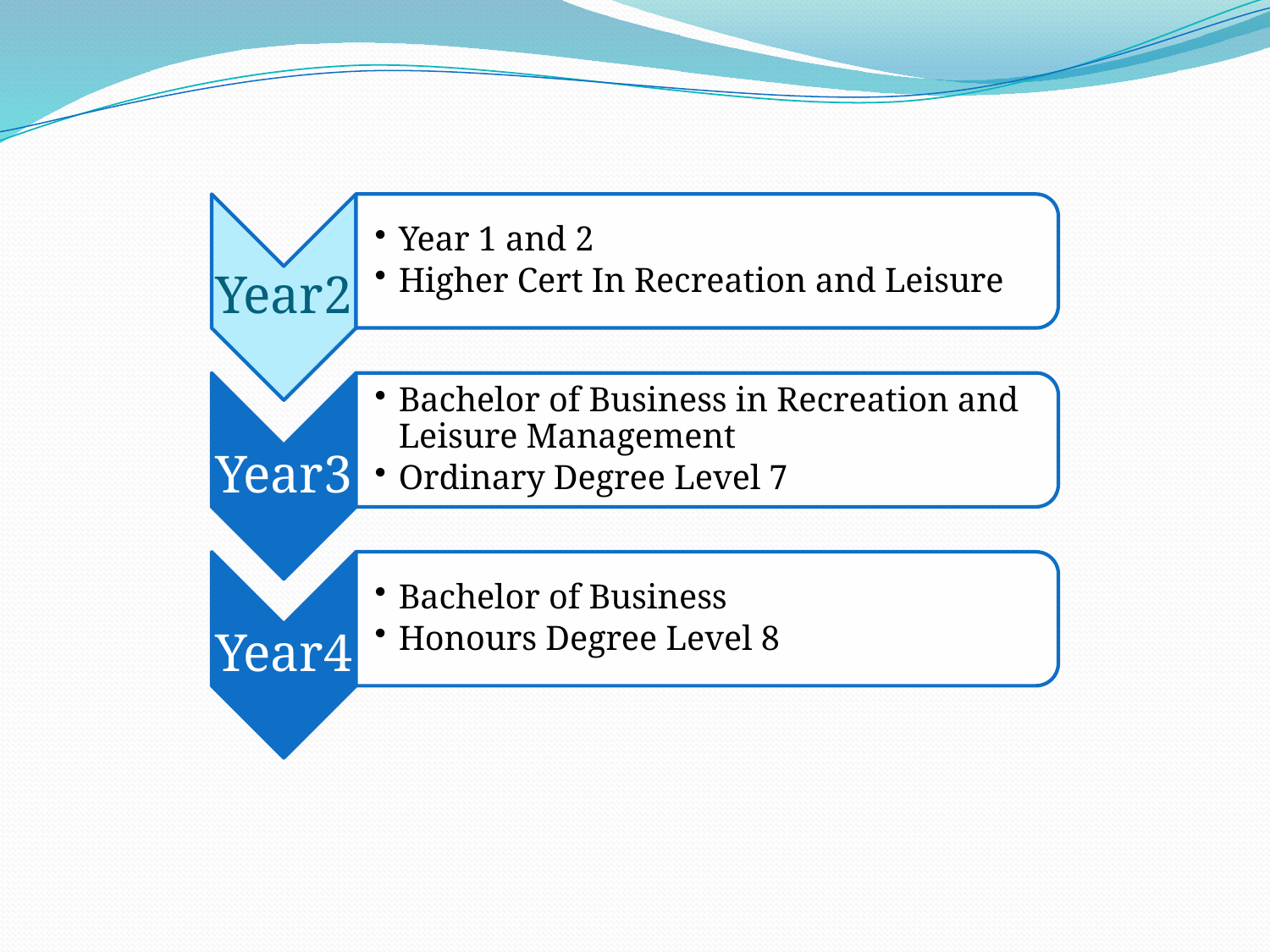

Year2
Year 1 and 2
Higher Cert In Recreation and Leisure
Year3
Bachelor of Business in Recreation and Leisure Management
Ordinary Degree Level 7
Year4
Bachelor of Business
Honours Degree Level 8